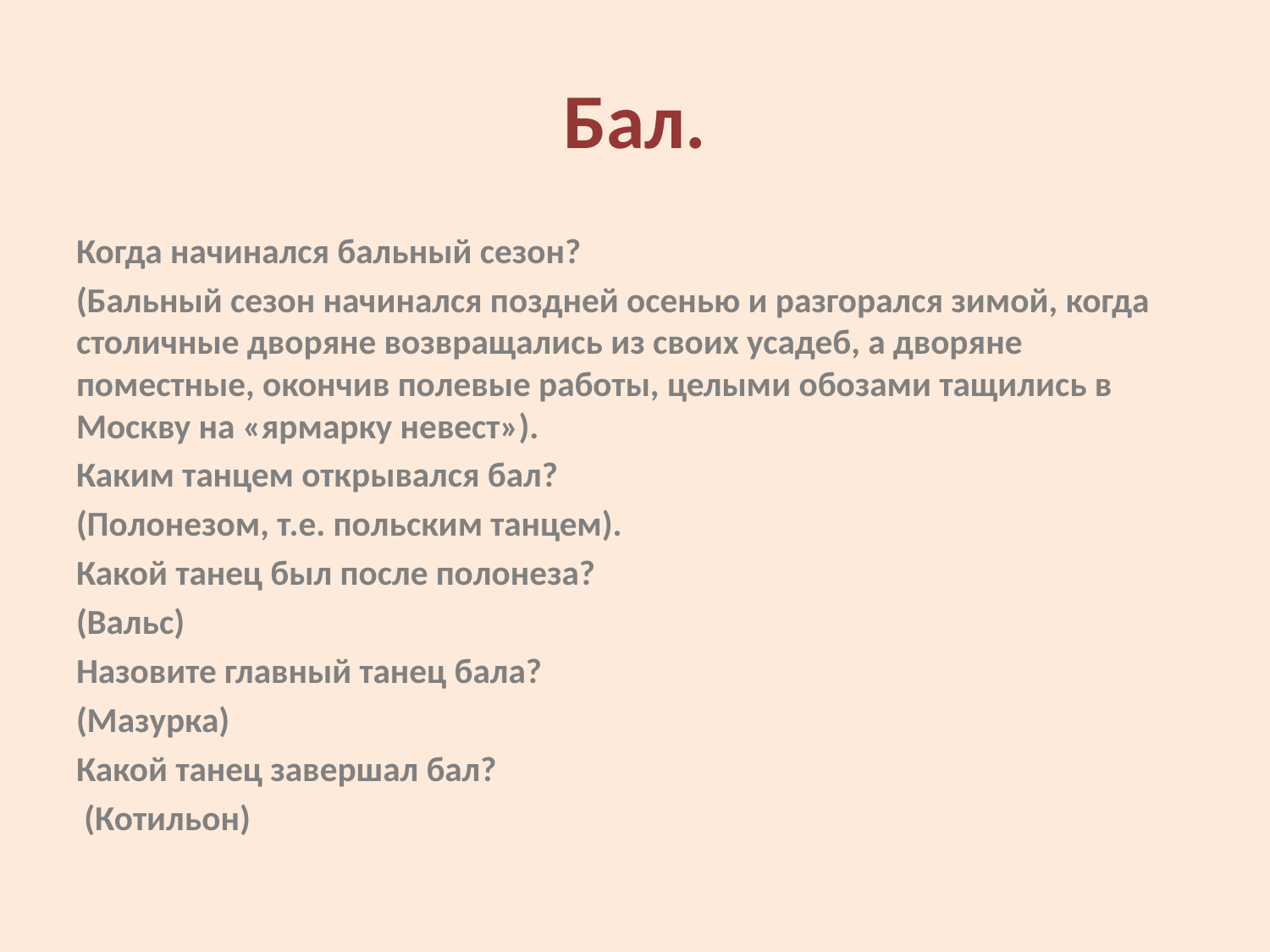

# Бал.
Когда начинался бальный сезон?
(Бальный сезон начинался поздней осенью и разгорался зимой, когда столичные дворяне возвращались из своих усадеб, а дворяне поместные, окончив полевые работы, целыми обозами тащились в Москву на «ярмарку невест»).
Каким танцем открывался бал?
(Полонезом, т.е. польским танцем).
Какой танец был после полонеза?
(Вальс)
Назовите главный танец бала?
(Мазурка)
Какой танец завершал бал?
 (Котильон)